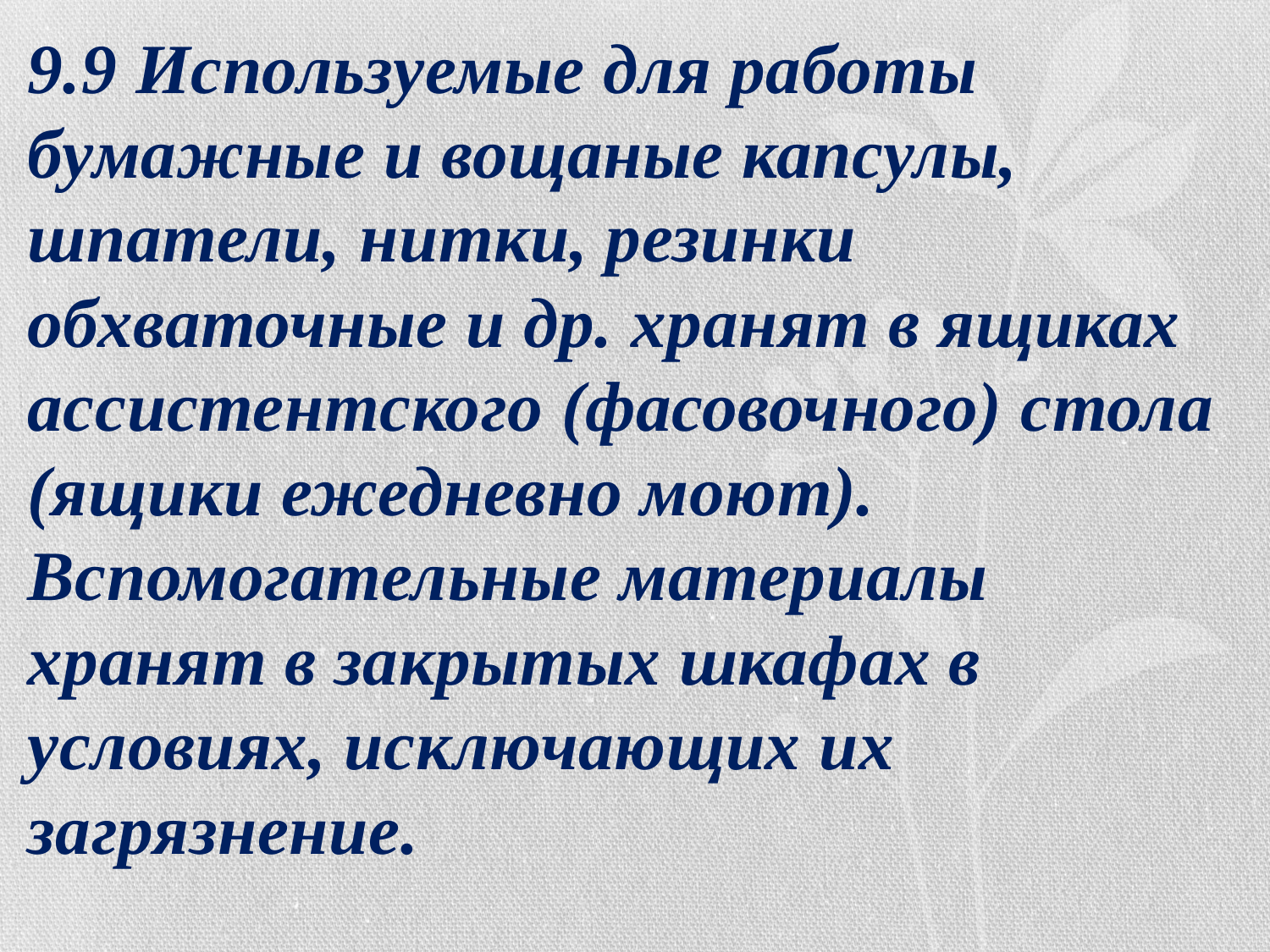

9.9 Используемые для работы бумажные и вощаные капсулы, шпатели, нитки, резинки обхваточные и др. хранят в ящиках ассистентского (фасовочного) стола (ящики ежедневно моют). Вспомогательные материалы хранят в закрытых шкафах в условиях, исключающих их загрязнение.